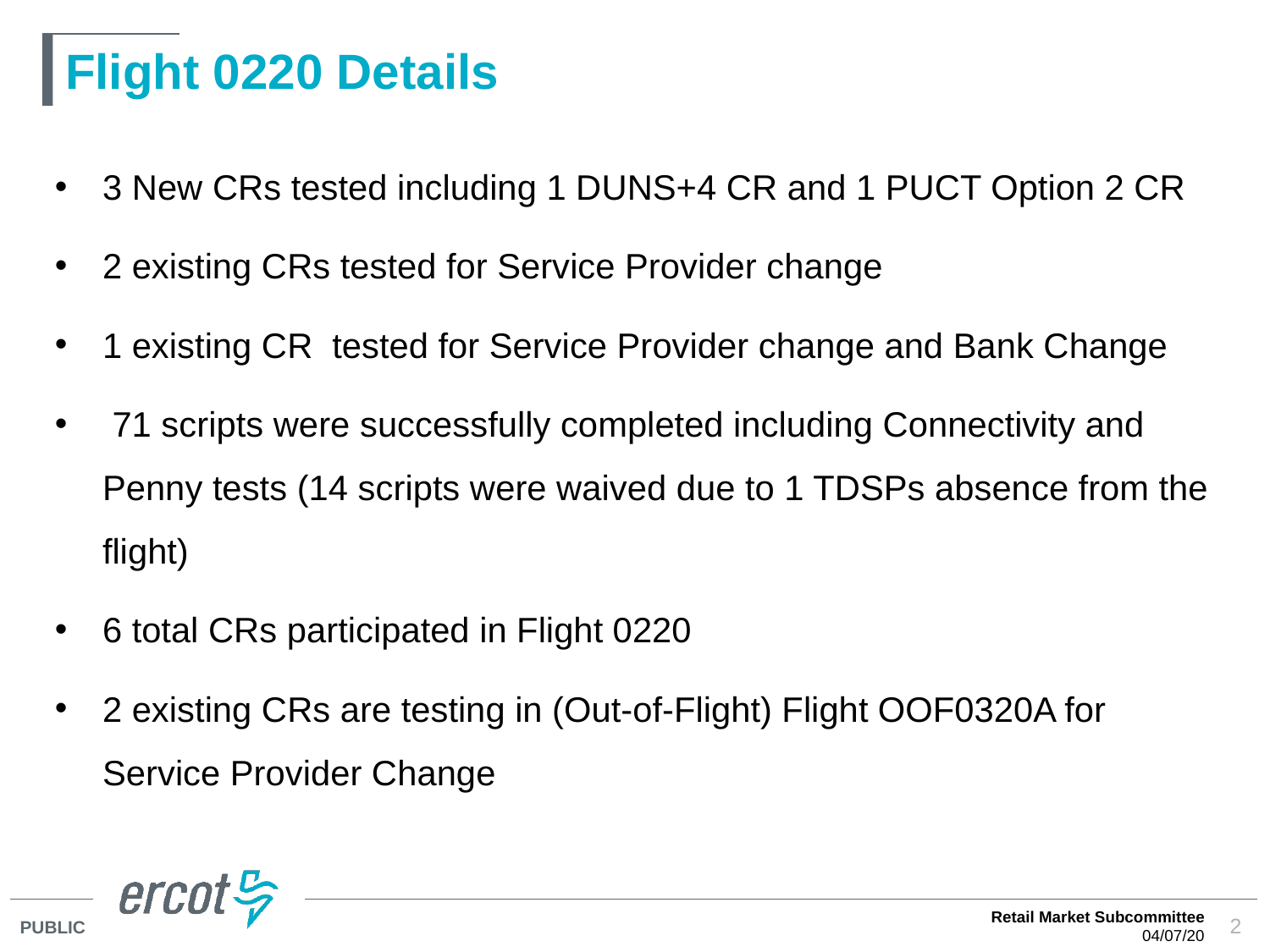

# Flight 0220 Details
3 New CRs tested including 1 DUNS+4 CR and 1 PUCT Option 2 CR
2 existing CRs tested for Service Provider change
1 existing CR  tested for Service Provider change and Bank Change
 71 scripts were successfully completed including Connectivity and Penny tests (14 scripts were waived due to 1 TDSPs absence from the flight)
6 total CRs participated in Flight 0220
2 existing CRs are testing in (Out-of-Flight) Flight OOF0320A for Service Provider Change

Retail Market Subcommittee
04/07/20
2